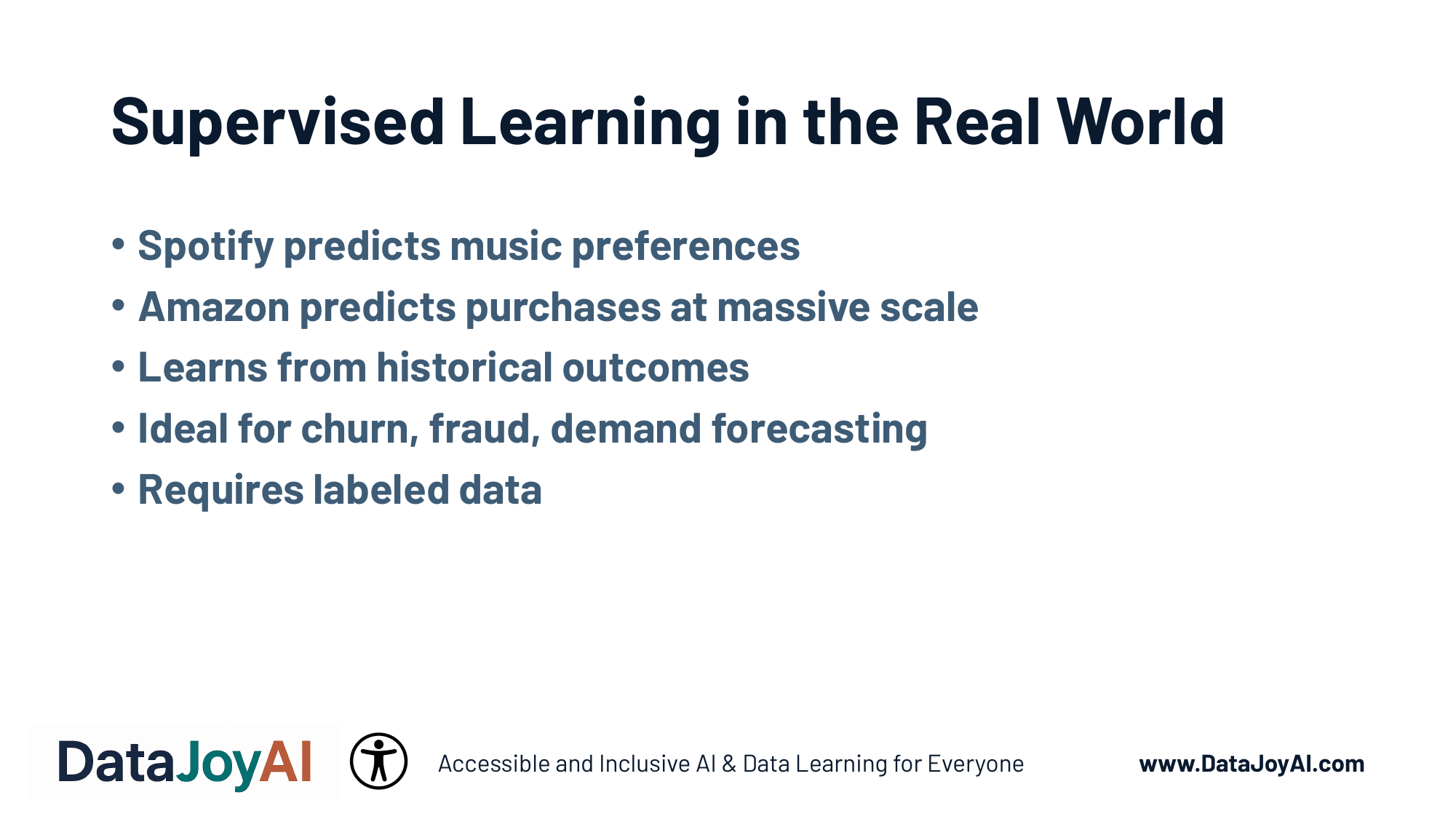

# Supervised Learning in the Real World
Spotify predicts music preferences
Amazon predicts purchases at massive scale
Learns from historical outcomes
Ideal for churn, fraud, demand forecasting
Requires labeled data